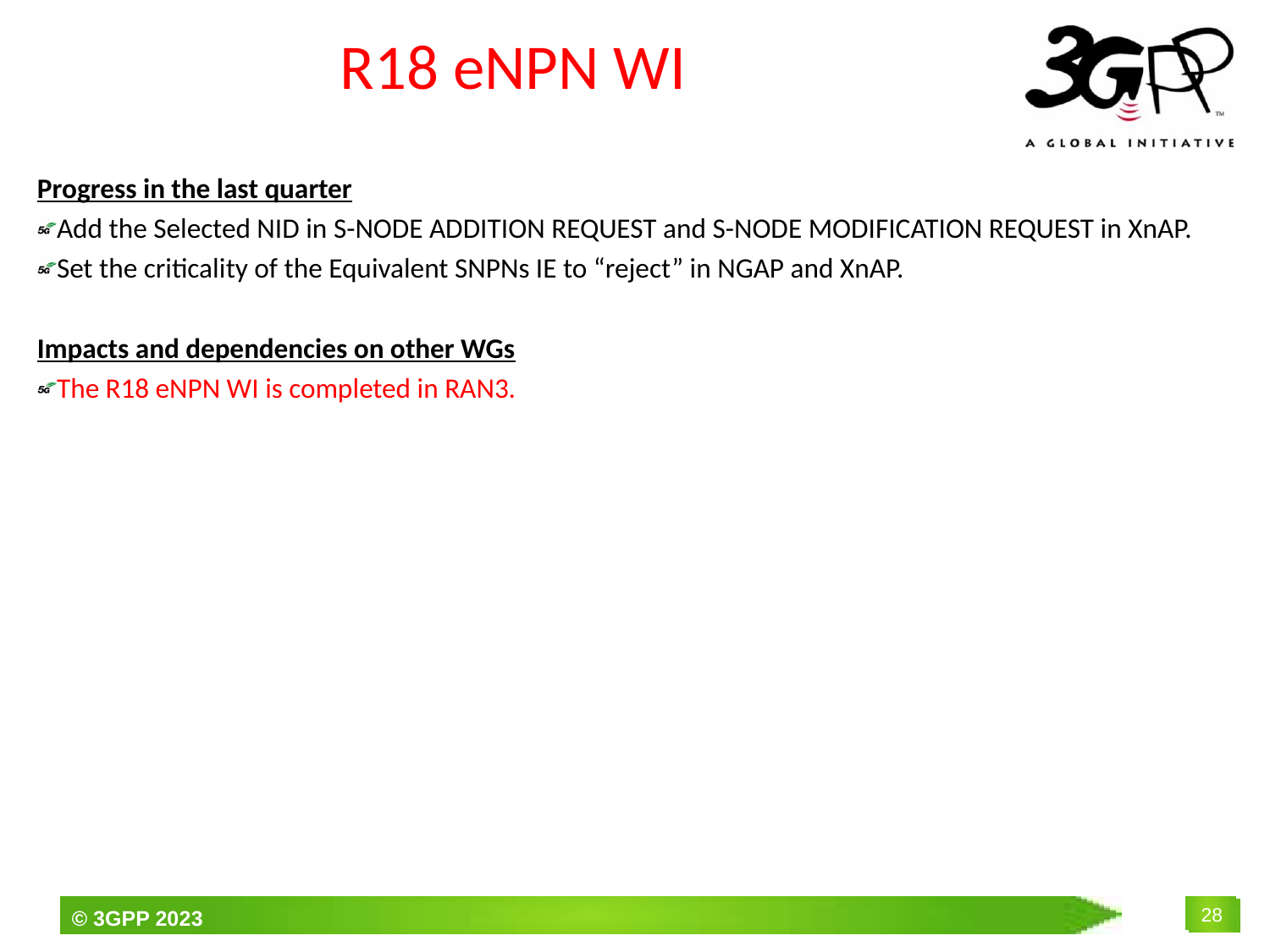

# R18 eNPN WI
Progress in the last quarter
Add the Selected NID in S-NODE ADDITION REQUEST and S-NODE MODIFICATION REQUEST in XnAP.
Set the criticality of the Equivalent SNPNs IE to “reject” in NGAP and XnAP.

Impacts and dependencies on other WGs
The R18 eNPN WI is completed in RAN3.

28